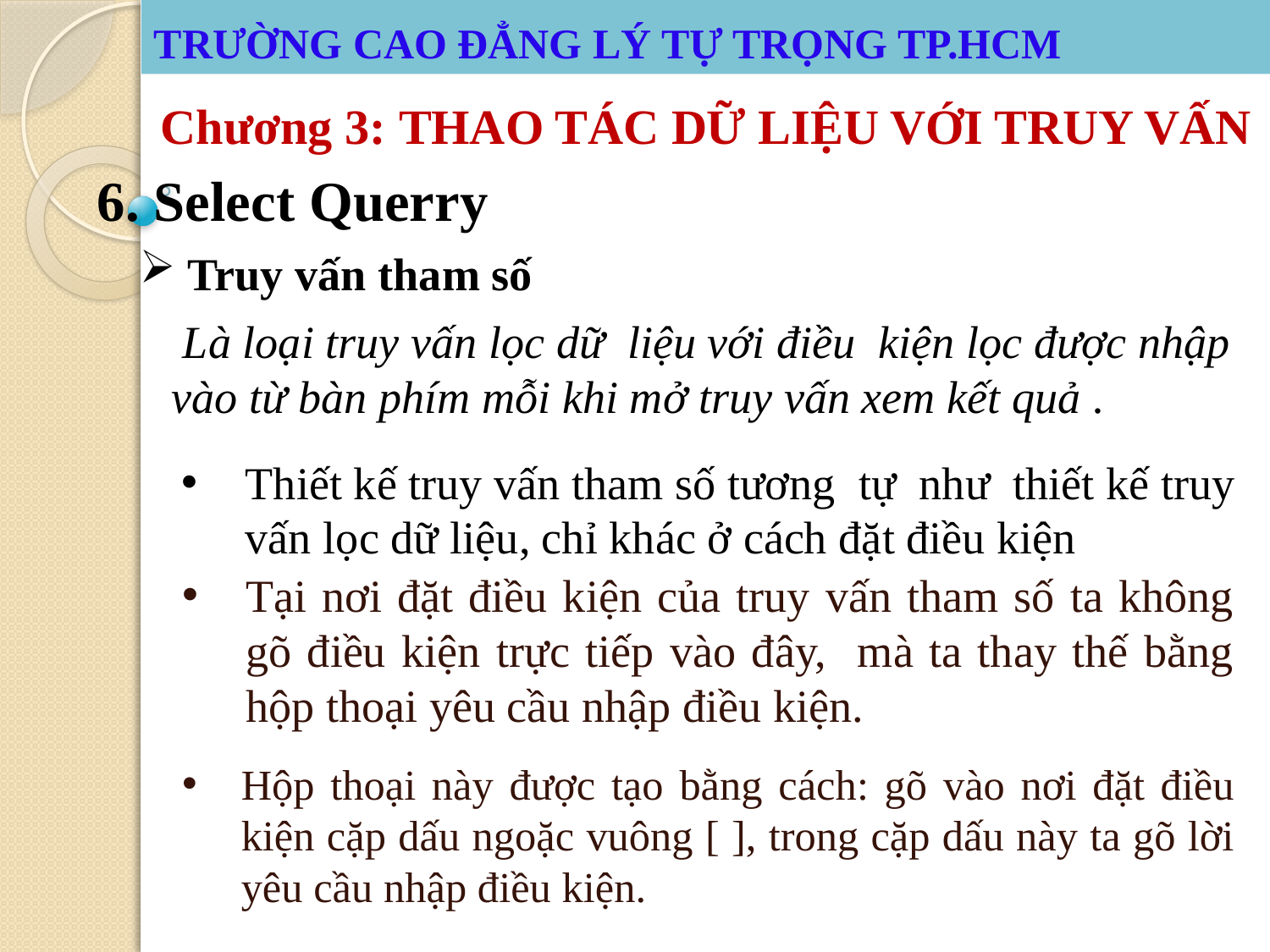

# TRƯỜNG CAO ĐẲNG LÝ TỰ TRỌNG TP.HCM
TRƯỜNG CAO ĐẲNG LÝ TỰ TRỌNG TP.HCM
Chương 3: THAO TÁC DỮ LIỆU VỚI TRUY VẤN
6. Select Querry
 Truy vấn tham số
 Là loại truy vấn lọc dữ  liệu với điều  kiện lọc được nhập vào từ bàn phím mỗi khi mở truy vấn xem kết quả .
Thiết kế truy vấn tham số tương  tự  như  thiết kế truy vấn lọc dữ liệu, chỉ khác ở cách đặt điều kiện
Tại nơi đặt điều kiện của truy vấn tham số ta không gõ điều kiện trực tiếp vào đây,  mà ta thay thế bằng hộp thoại yêu cầu nhập điều kiện.
Hộp thoại này được tạo bằng cách: gõ vào nơi đặt điều kiện cặp dấu ngoặc vuông [ ], trong cặp dấu này ta gõ lời yêu cầu nhập điều kiện.